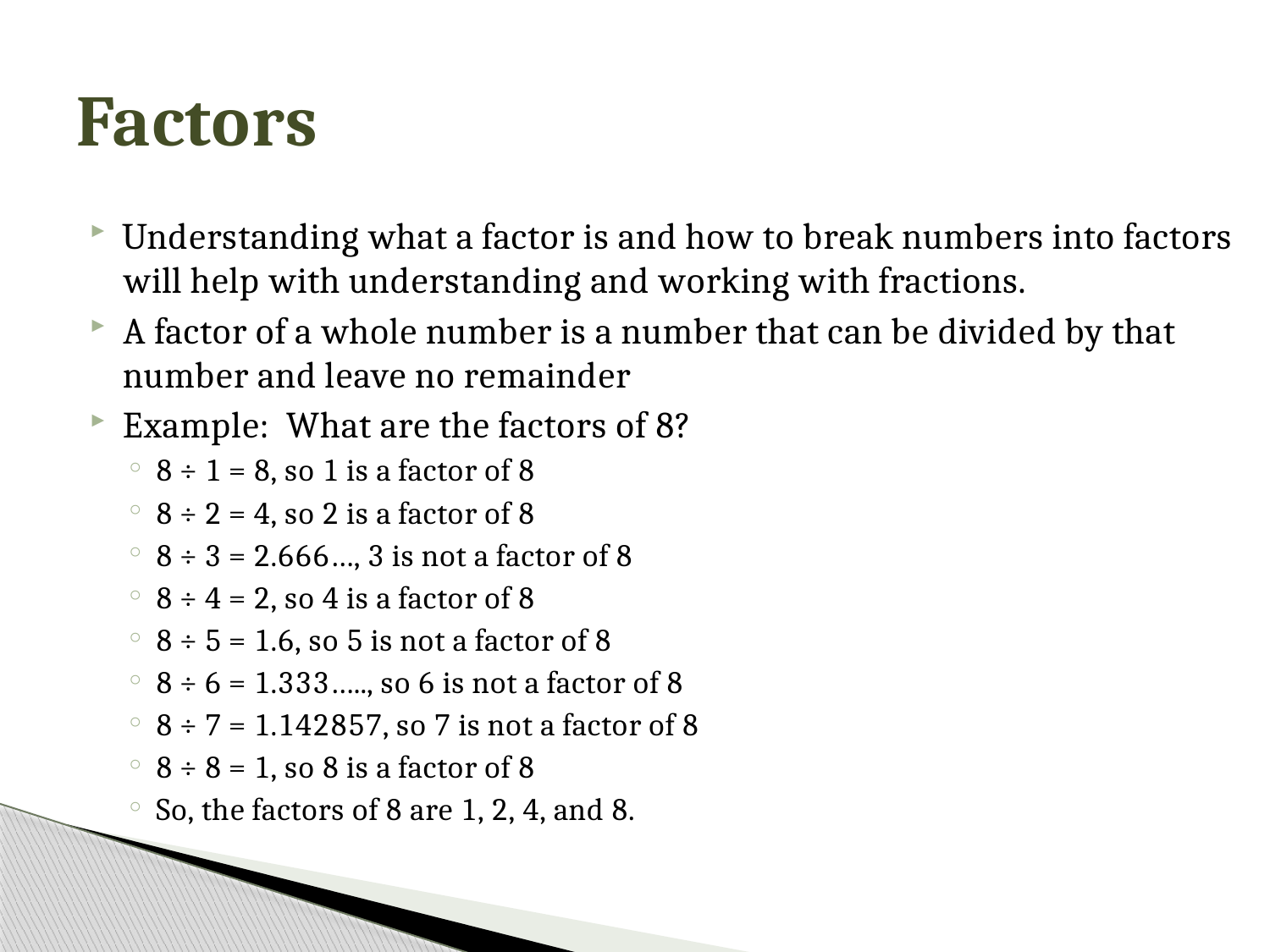

# Factors
Understanding what a factor is and how to break numbers into factors will help with understanding and working with fractions.
A factor of a whole number is a number that can be divided by that number and leave no remainder
Example:  What are the factors of 8?
8 ÷ 1 = 8, so 1 is a factor of 8
8 ÷ 2 = 4, so 2 is a factor of 8
8 ÷ 3 = 2.666…, 3 is not a factor of 8
8 ÷ 4 = 2, so 4 is a factor of 8
8 ÷ 5 = 1.6, so 5 is not a factor of 8
8 ÷ 6 = 1.333….., so 6 is not a factor of 8
8 ÷ 7 = 1.142857, so 7 is not a factor of 8
8 ÷ 8 = 1, so 8 is a factor of 8
So, the factors of 8 are 1, 2, 4, and 8.